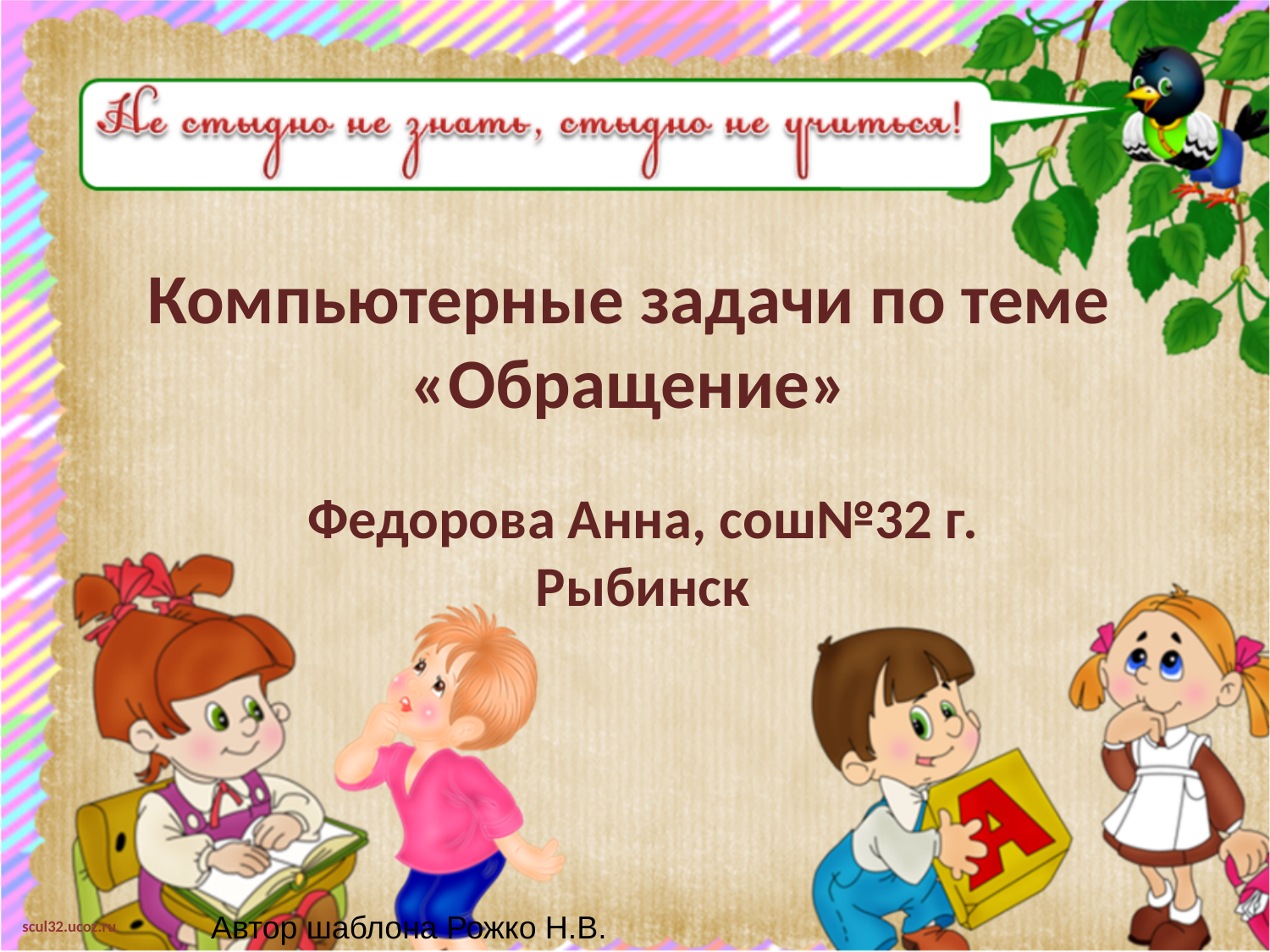

# Компьютерные задачи по теме «Обращение»
Федорова Анна, сош№32 г. Рыбинск
Автор шаблона Рожко Н.В.